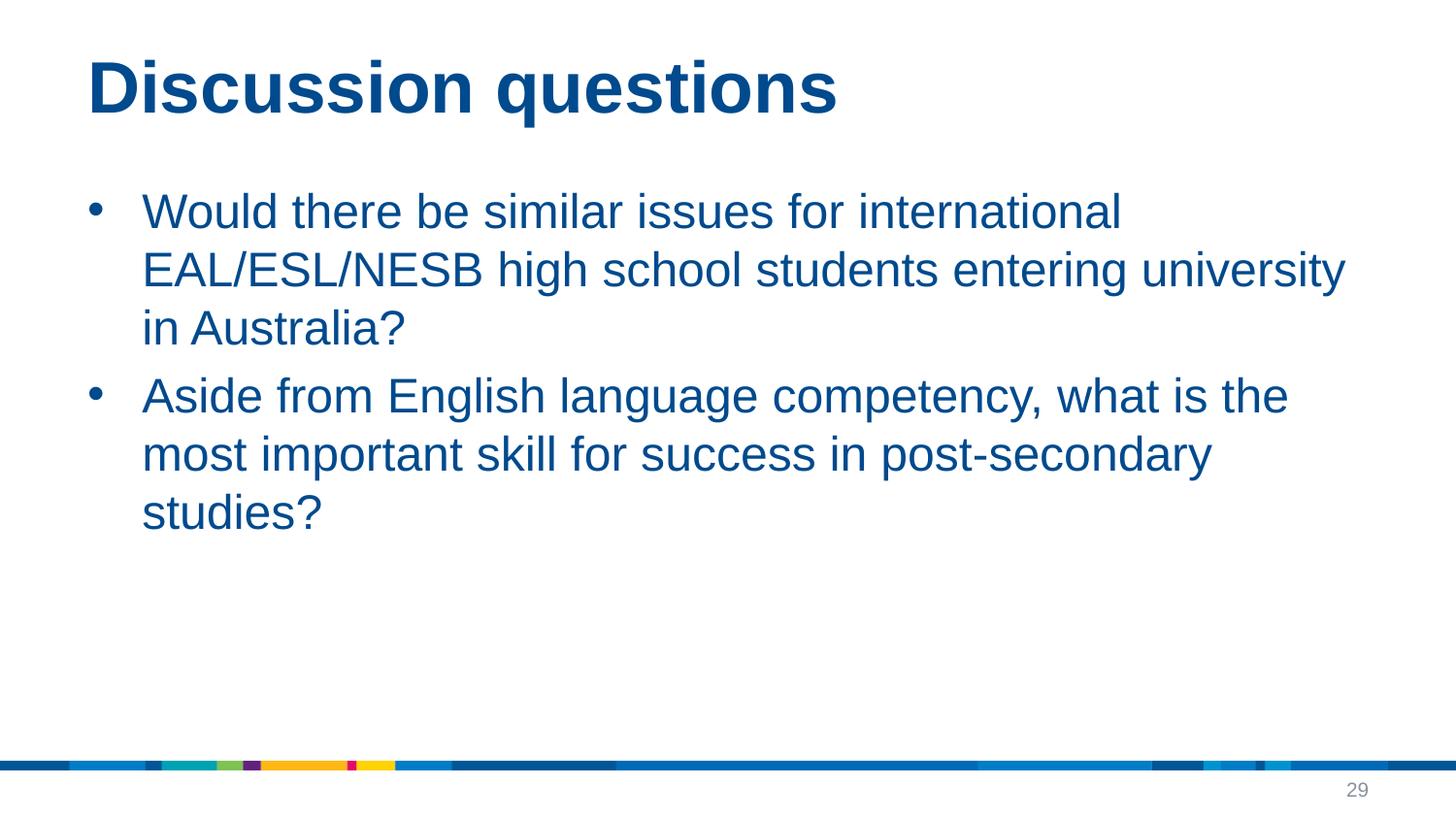

# Discussion questions
Would there be similar issues for international EAL/ESL/NESB high school students entering university in Australia?
Aside from English language competency, what is the most important skill for success in post-secondary studies?

29